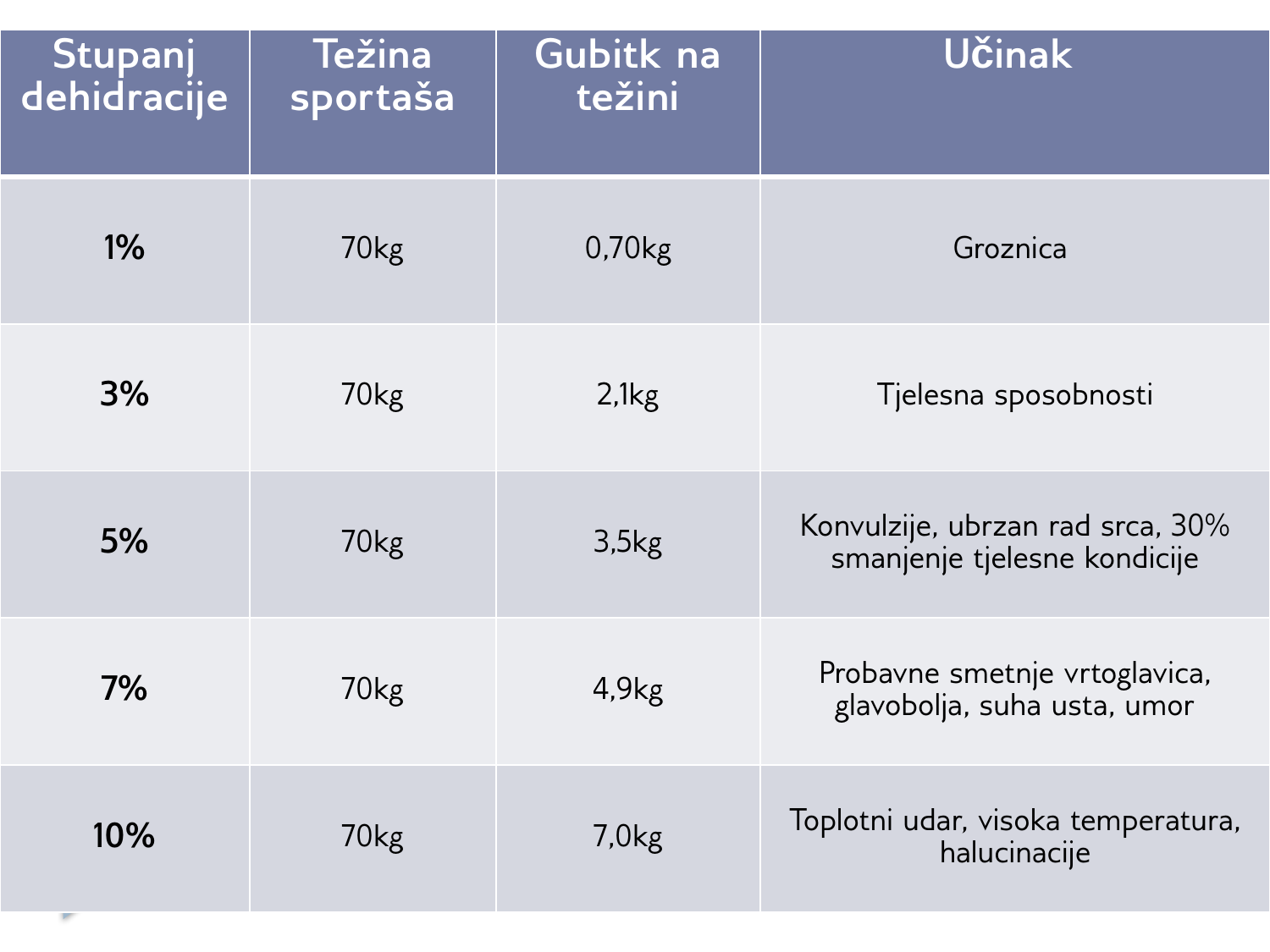

#
| Stupanj dehidracije | Težina sportaša | Gubitk na težini | Učinak |
| --- | --- | --- | --- |
| 1% | 70kg | 0,70kg | Groznica |
| 3% | 70kg | 2,1kg | Tjelesna sposobnosti |
| 5% | 70kg | 3,5kg | Konvulzije, ubrzan rad srca, 30% smanjenje tjelesne kondicije |
| 7% | 70kg | 4,9kg | Probavne smetnje vrtoglavica, glavobolja, suha usta, umor |
| 10% | 70kg | 7,0kg | Toplotni udar, visoka temperatura, halucinacije |